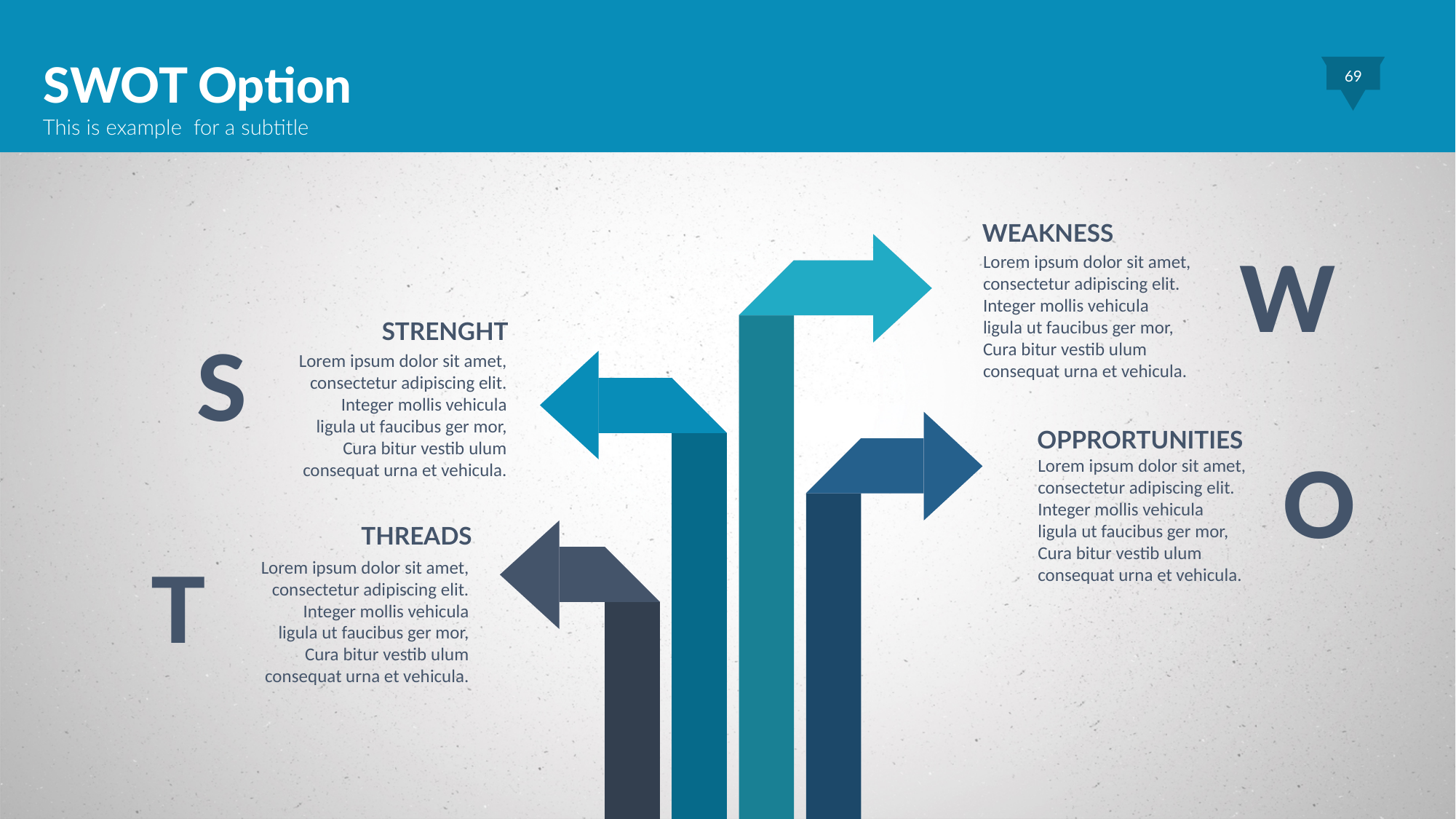

SWOT Option
This is example  for a subtitle

69
WEAKNESS
Lorem ipsum dolor sit amet, consectetur adipiscing elit. Integer mollis vehicula ligula ut faucibus ger mor, Cura bitur vestib ulum consequat urna et vehicula.

W
STRENGHT
Lorem ipsum dolor sit amet, consectetur adipiscing elit. Integer mollis vehicula ligula ut faucibus ger mor, Cura bitur vestib ulum consequat urna et vehicula.
S
OPPRORTUNITIES
Lorem ipsum dolor sit amet, consectetur adipiscing elit. Integer mollis vehicula ligula ut faucibus ger mor, Cura bitur vestib ulum consequat urna et vehicula.
O
THREADS
Lorem ipsum dolor sit amet, consectetur adipiscing elit. Integer mollis vehicula ligula ut faucibus ger mor, Cura bitur vestib ulum consequat urna et vehicula.
T